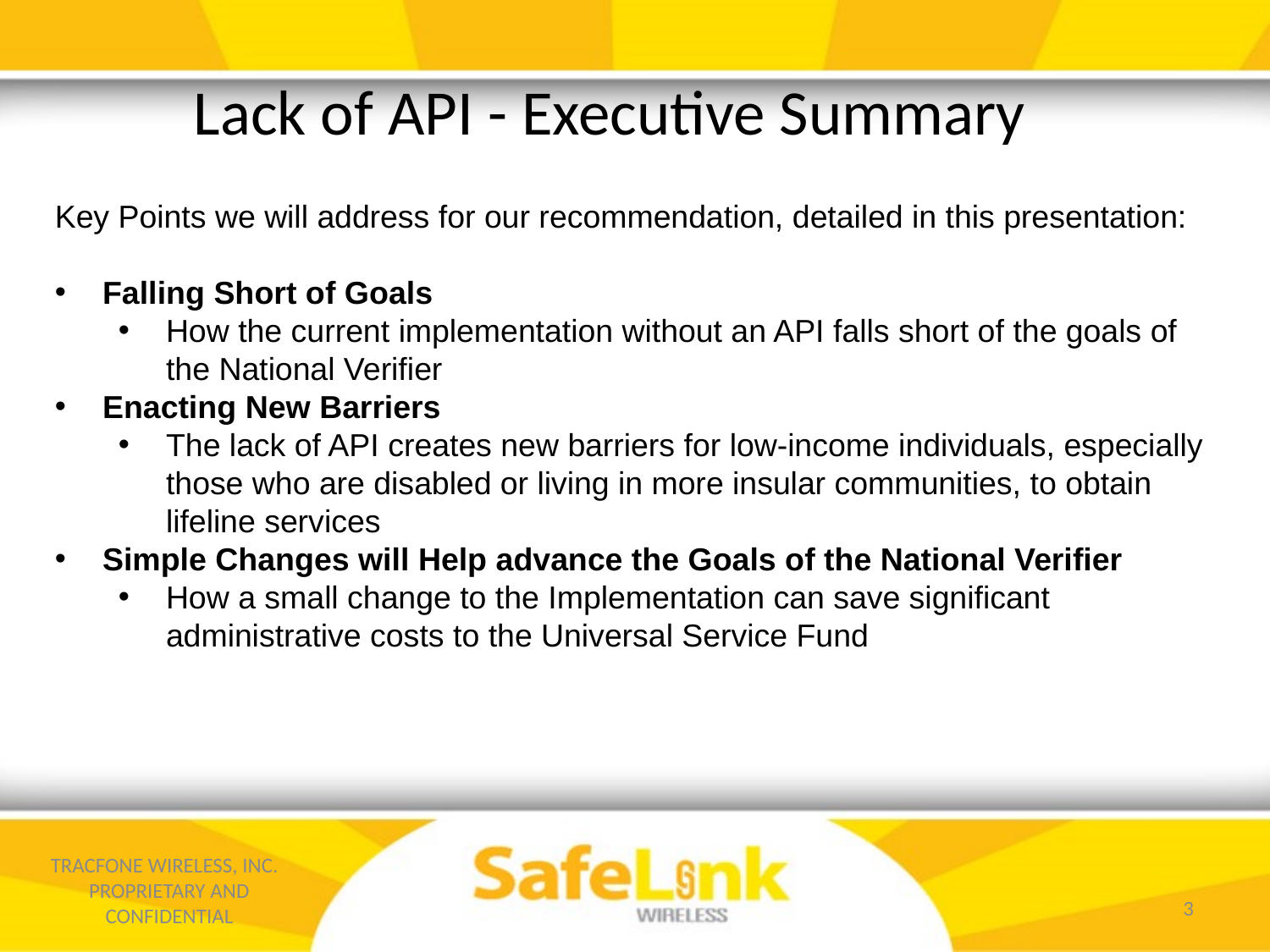

Lack of API - Executive Summary
Key Points we will address for our recommendation, detailed in this presentation:

Falling Short of Goals
How the current implementation without an API falls short of the goals of the National Verifier
Enacting New Barriers
The lack of API creates new barriers for low-income individuals, especially those who are disabled or living in more insular communities, to obtain lifeline services
Simple Changes will Help advance the Goals of the National Verifier
How a small change to the Implementation can save significant administrative costs to the Universal Service Fund

TRACFONE WIRELESS, INC.   PROPRIETARY AND CONFIDENTIAL
3